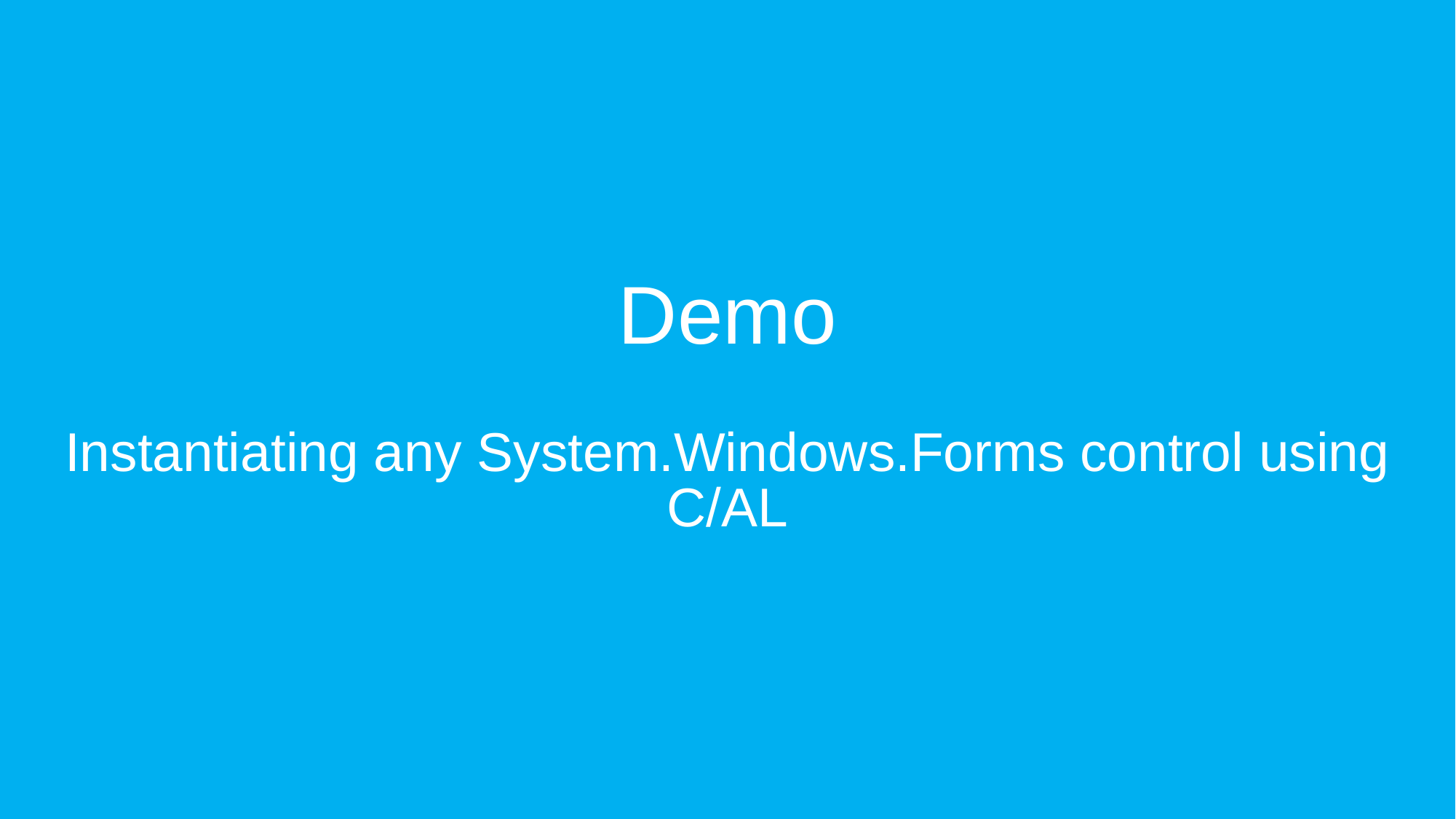

Demo
Instantiating any System.Windows.Forms control using C/AL